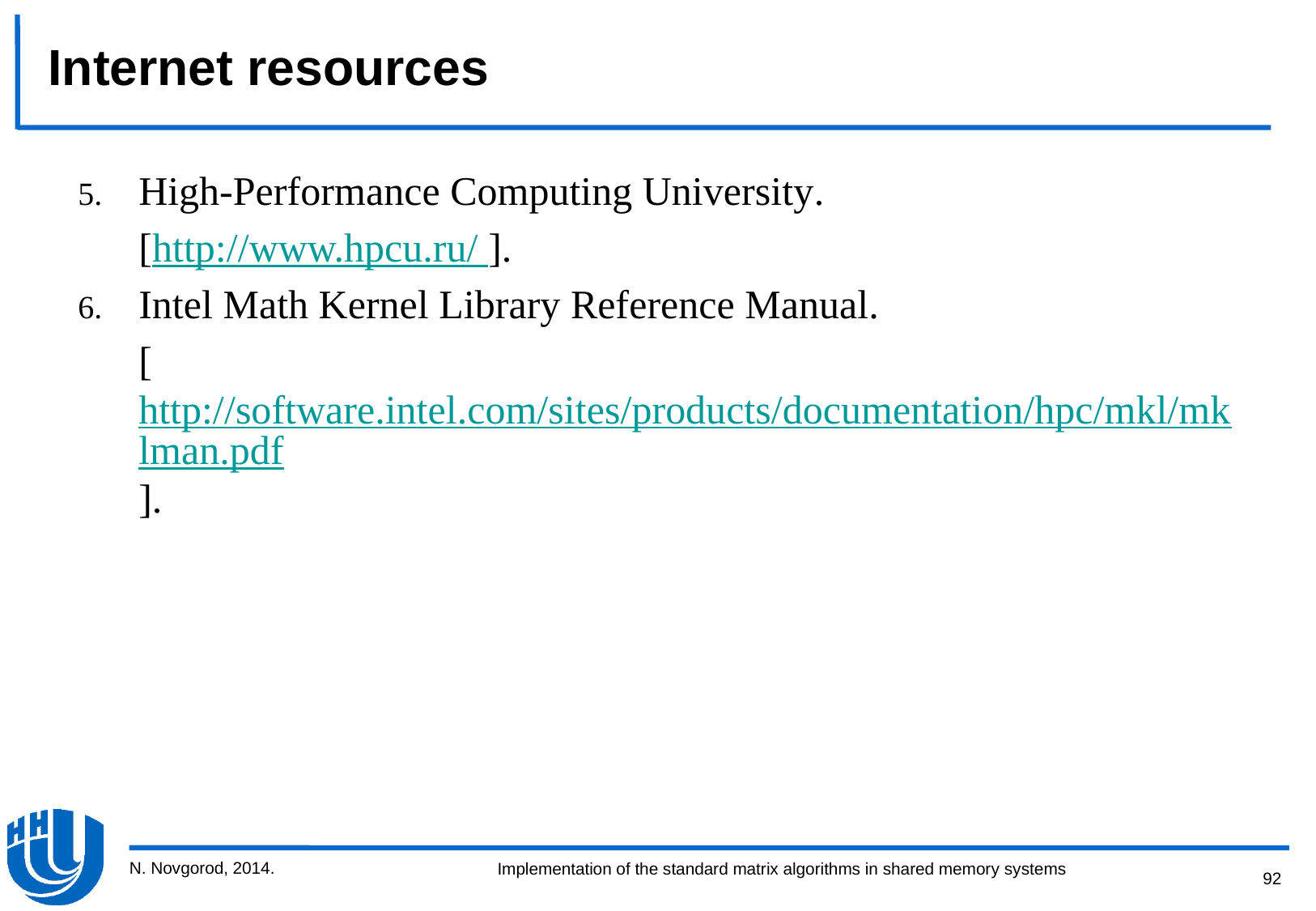

# Internet resources
High-Performance Computing University.
	[http://www.hpcu.ru/ ].
Intel Math Kernel Library Reference Manual.
	[http://software.intel.com/sites/products/documentation/hpc/mkl/mklman.pdf].
N. Novgorod, 2014.

92
Implementation of the standard matrix algorithms in shared memory systems